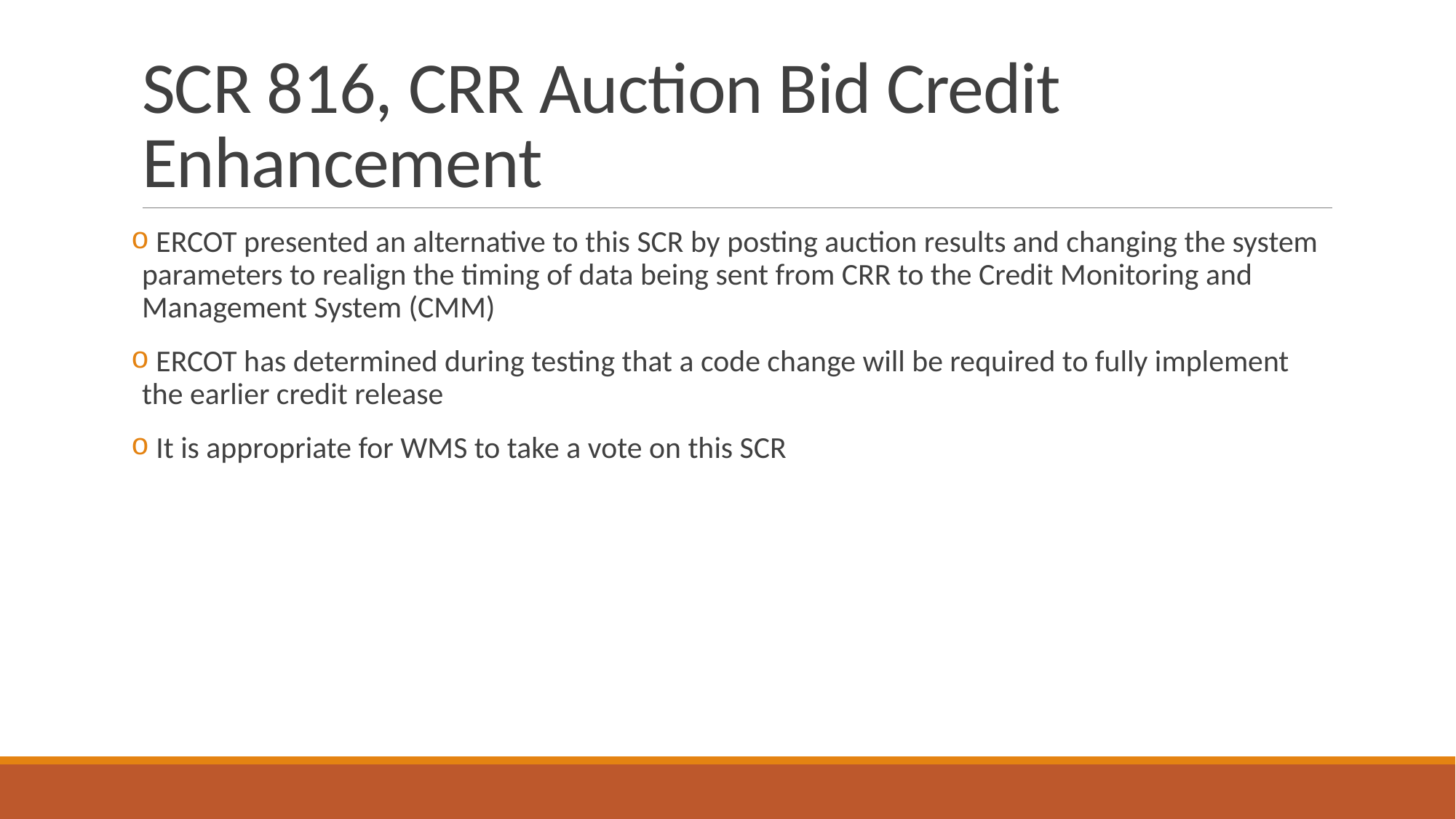

# SCR 816, CRR Auction Bid Credit Enhancement
 ERCOT presented an alternative to this SCR by posting auction results and changing the system parameters to realign the timing of data being sent from CRR to the Credit Monitoring and Management System (CMM)
 ERCOT has determined during testing that a code change will be required to fully implement the earlier credit release
 It is appropriate for WMS to take a vote on this SCR